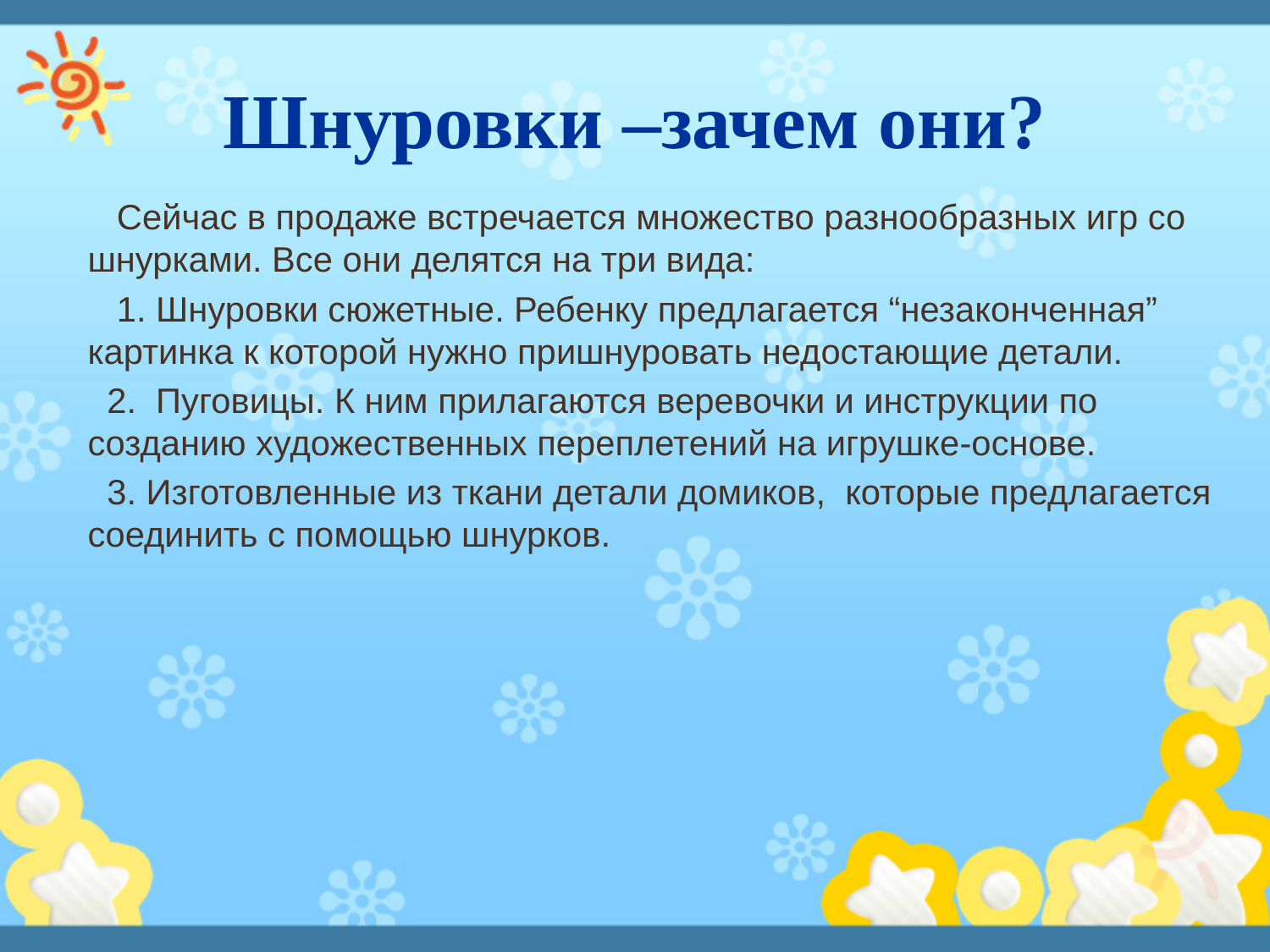

# Шнуровки –зачем они?
   Сейчас в продаже встречается множество разнообразных игр со шнурками. Все они делятся на три вида:
   1. Шнуровки сюжетные. Ребенку предлагается “незаконченная” картинка к которой нужно пришнуровать недостающие детали.
  2.  Пуговицы. К ним прилагаются веревочки и инструкции по созданию художественных переплетений на игрушке-основе.
  3. Изготовленные из ткани детали домиков,  которые предлагается соединить с помощью шнурков.